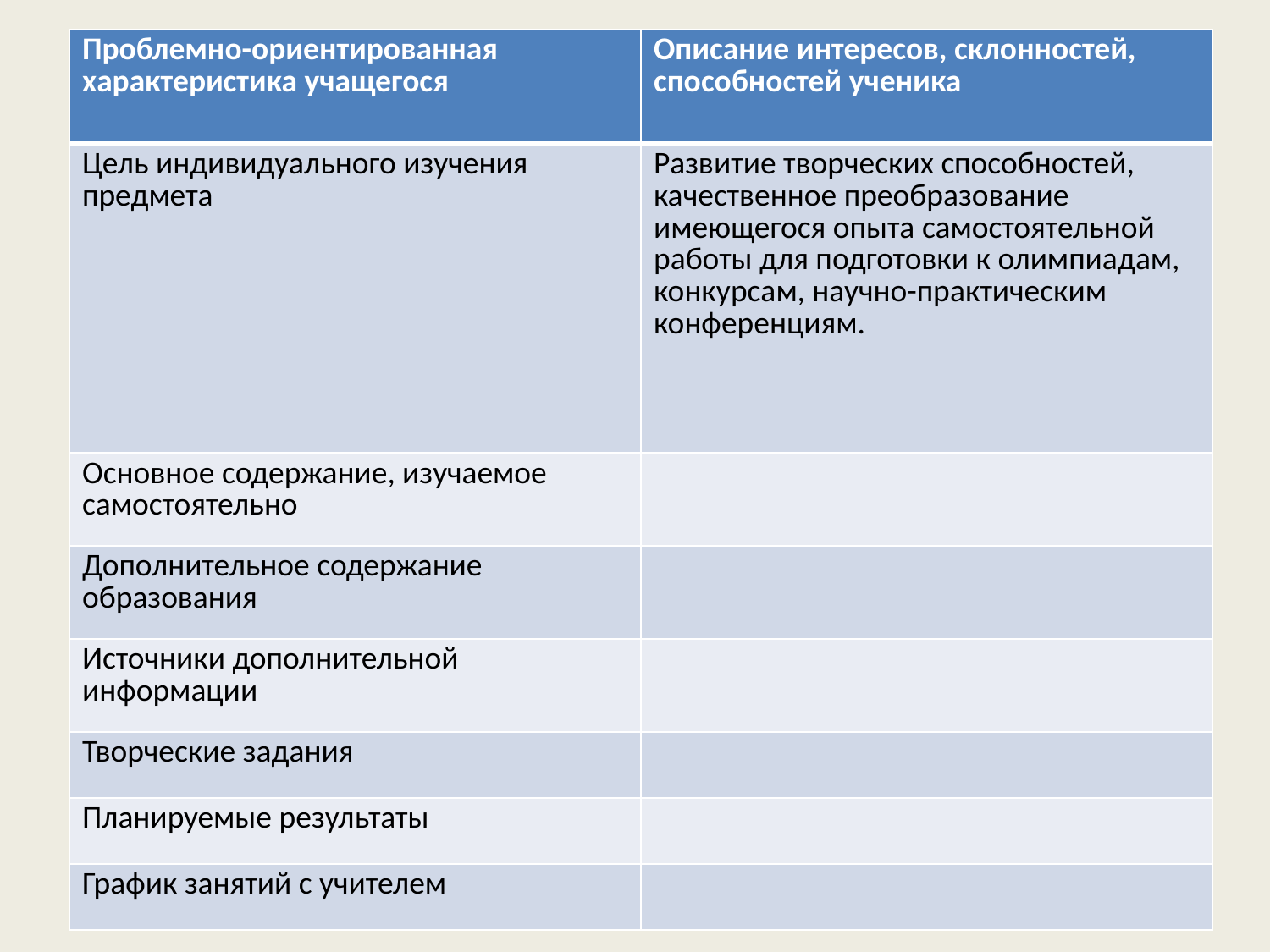

| Проблемно-ориентированная характеристика учащегося | Описание интересов, склонностей, способностей ученика |
| --- | --- |
| Цель индивидуального изучения предмета | Развитие творческих способностей, качественное преобразование имеющегося опыта самостоятельной работы для подготовки к олимпиадам, конкурсам, научно-практическим конференциям. |
| Основное содержание, изучаемое самостоятельно |  |
| Дополнительное содержание образования |  |
| Источники дополнительной информации |  |
| Творческие задания |  |
| Планируемые результаты |  |
| График занятий с учителем |  |
#